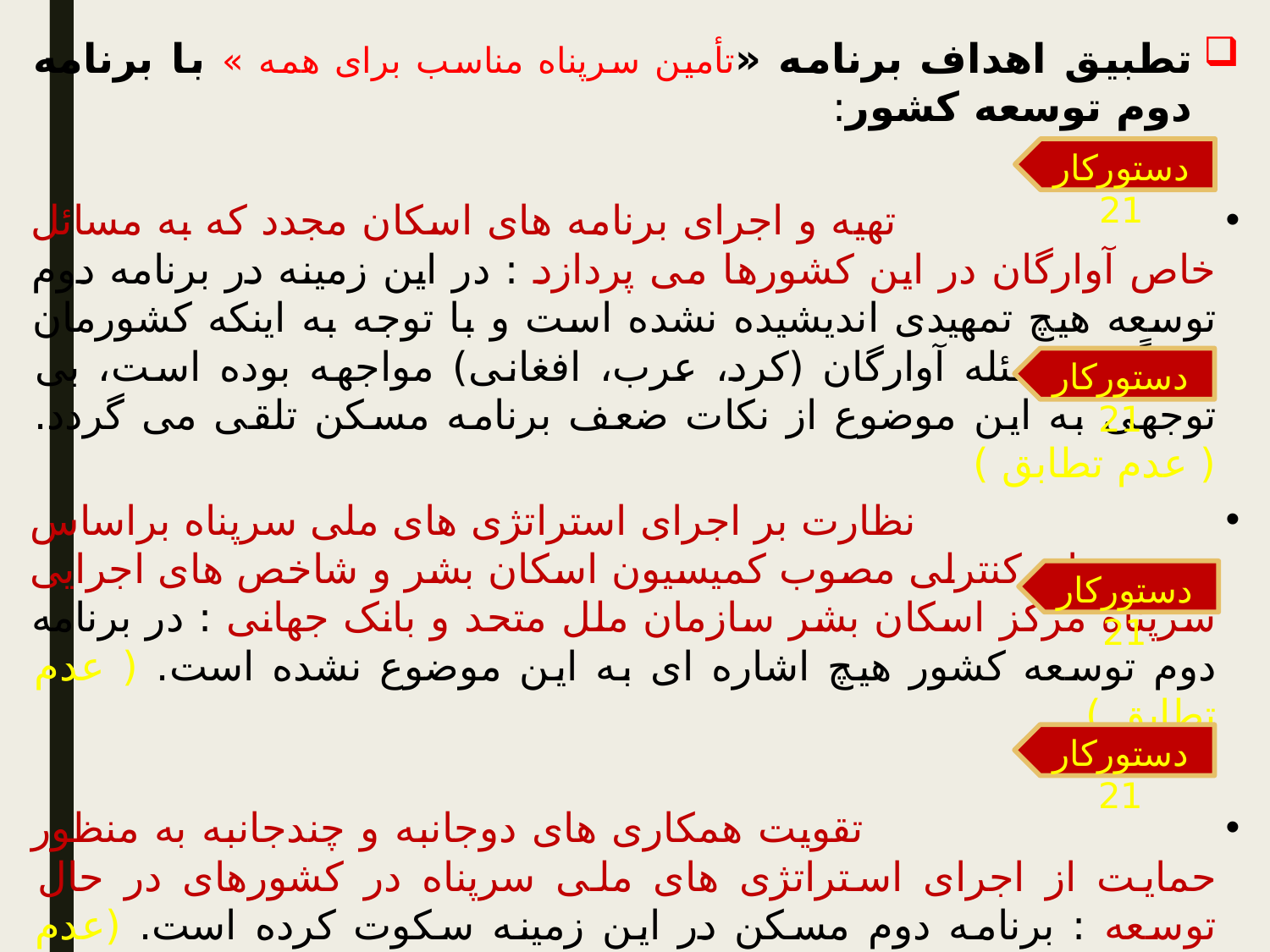

تطبیق اهداف برنامه «تأمین سرپناه مناسب برای همه » با برنامه دوم توسعه کشور:

                       تهیه و اجرای برنامه های اسکان مجدد که به مسائل خاص آوارگان در این کشورها می پردازد : در این زمینه در برنامه دوم توسعه هیچ تمهیدی اندیشیده نشده است و با توجه به اینکه کشورمان دائماً با مسئله آوارگان (کرد، عرب، افغانی) مواجهه بوده است، بی توجهی به این موضوع از نکات ضعف برنامه مسکن تلقی می گردد. ( عدم تطابق )
                       نظارت بر اجرای استراتژی های ملی سرپناه براساس رهنمودهای کنترلی مصوب کمیسیون اسکان بشر و شاخص های اجرایی سرپناه مرکز اسکان بشر سازمان ملل متحد و بانک جهانی : در برنامه دوم توسعه کشور هیچ اشاره ای به این موضوع نشده است. ( عدم تطابق )

                        تقویت همکاری های دوجانبه و چندجانبه به منظور حمایت از اجرای استراتژی های ملی سرپناه در کشورهای در حال توسعه : برنامه دوم مسکن در این زمینه سکوت کرده است. (عدم تطابق )

                       تهیه گزارشهایی از روند کلی شامل اقدامات ملی و فعالیت های حمایتی سازمانهای بین المللی و کمکهای دوجانبه همانگونه که استراتژی جهانی سرپناه تا سال 2000 خواسته است و انتشار آن هر 2 سال یکبار : برنامه دوم مسکن به این موضوع نیز هیچ اشاره ای نداشته است. (عدم تطابق )

دستورکار 21
دستورکار 21
دستورکار 21
دستورکار 21